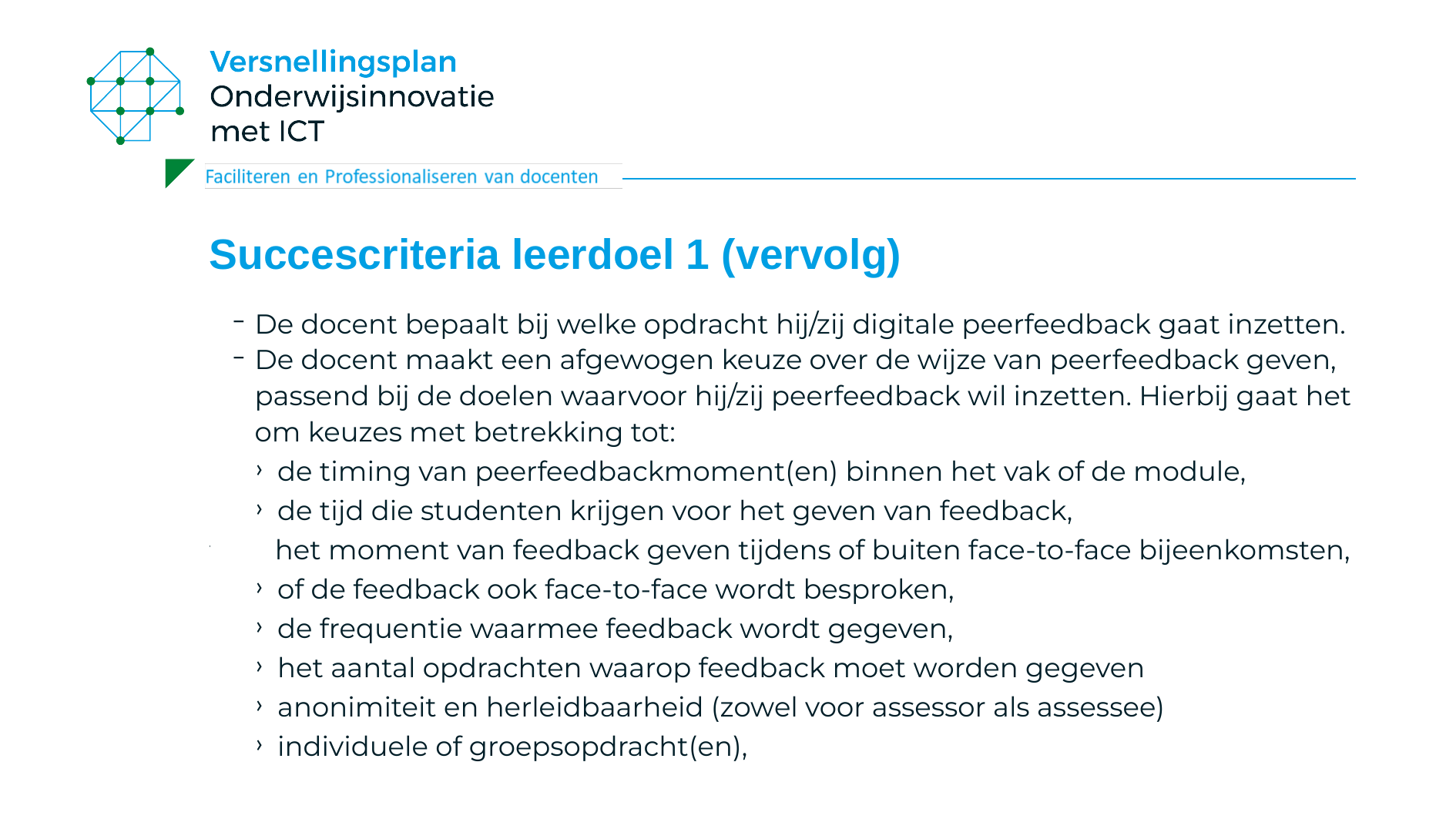

# Succescriteria leerdoel 1 (vervolg)
De docent bepaalt bij welke opdracht hij/zij digitale peerfeedback gaat inzetten.
De docent maakt een afgewogen keuze over de wijze van peerfeedback geven, passend bij de doelen waarvoor hij/zij peerfeedback wil inzetten. Hierbij gaat het om keuzes met betrekking tot:
de timing van peerfeedbackmoment(en) binnen het vak of de module,
de tijd die studenten krijgen voor het geven van feedback,
         het moment van feedback geven tijdens of buiten face-to-face bijeenkomsten,
of de feedback ook face-to-face wordt besproken,
de frequentie waarmee feedback wordt gegeven,
het aantal opdrachten waarop feedback moet worden gegeven
anonimiteit en herleidbaarheid (zowel voor assessor als assessee)
individuele of groepsopdracht(en),